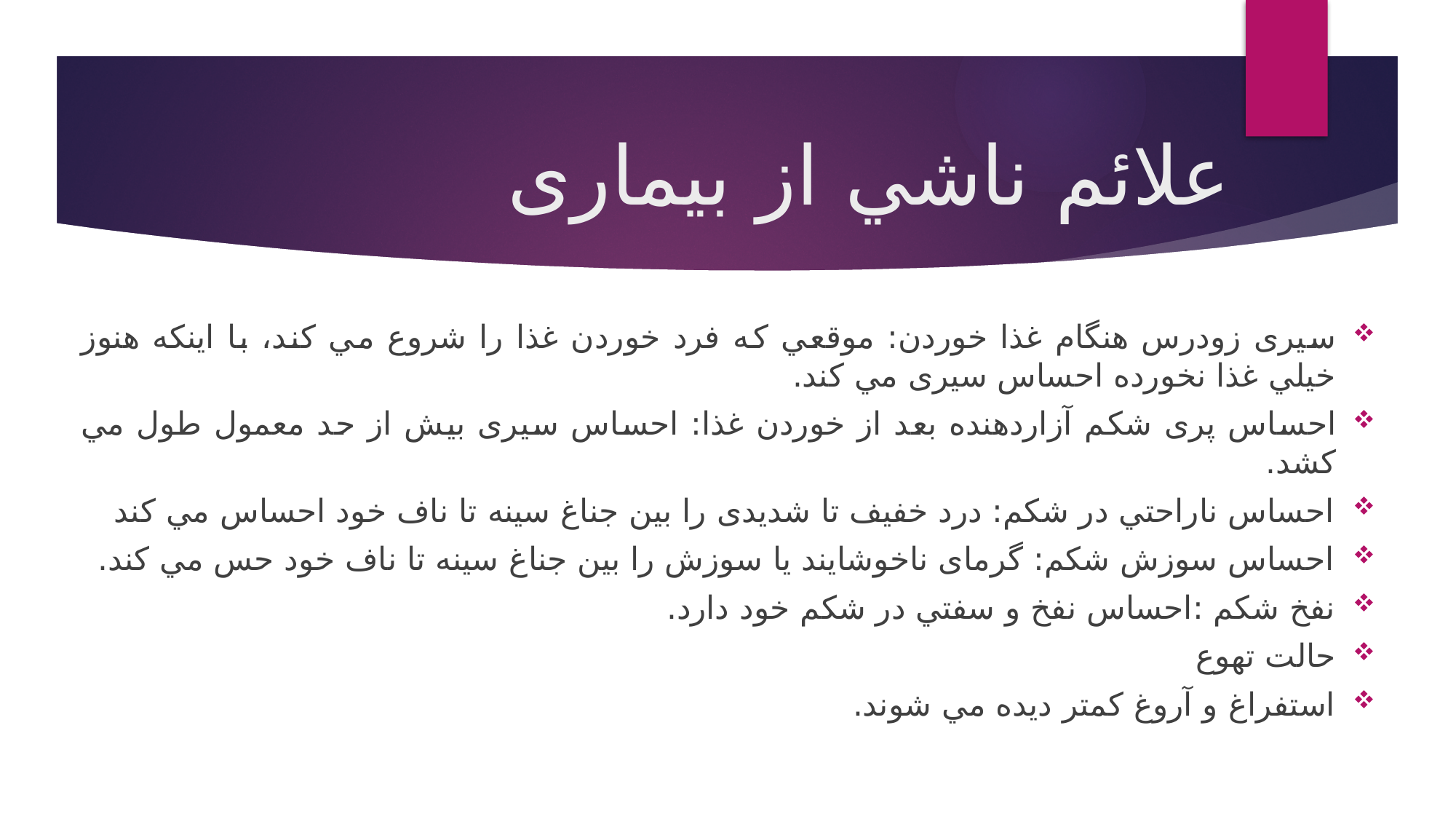

# علائم ناشي از بیماری
سيری زودرس هنگام غذا خوردن: موقعي كه فرد خوردن غذا را شروع مي كند، با اينکه هنوز خيلي غذا نخورده احساس سيری مي كند.
احساس پری شکم آزاردهنده بعد از خوردن غذا: احساس سيری بيش از حد معمول طول مي كشد.
احساس ناراحتي در شکم: درد خفيف تا شديدی را بين جناغ سينه تا ناف خود احساس مي كند
احساس سوزش شکم: گرمای ناخوشايند يا سوزش را بين جناغ سينه تا ناف خود حس مي كند.
نفخ شکم :احساس نفخ و سفتي در شکم خود دارد.
حالت تهوع
استفراغ و آروغ كمتر ديده مي شوند.